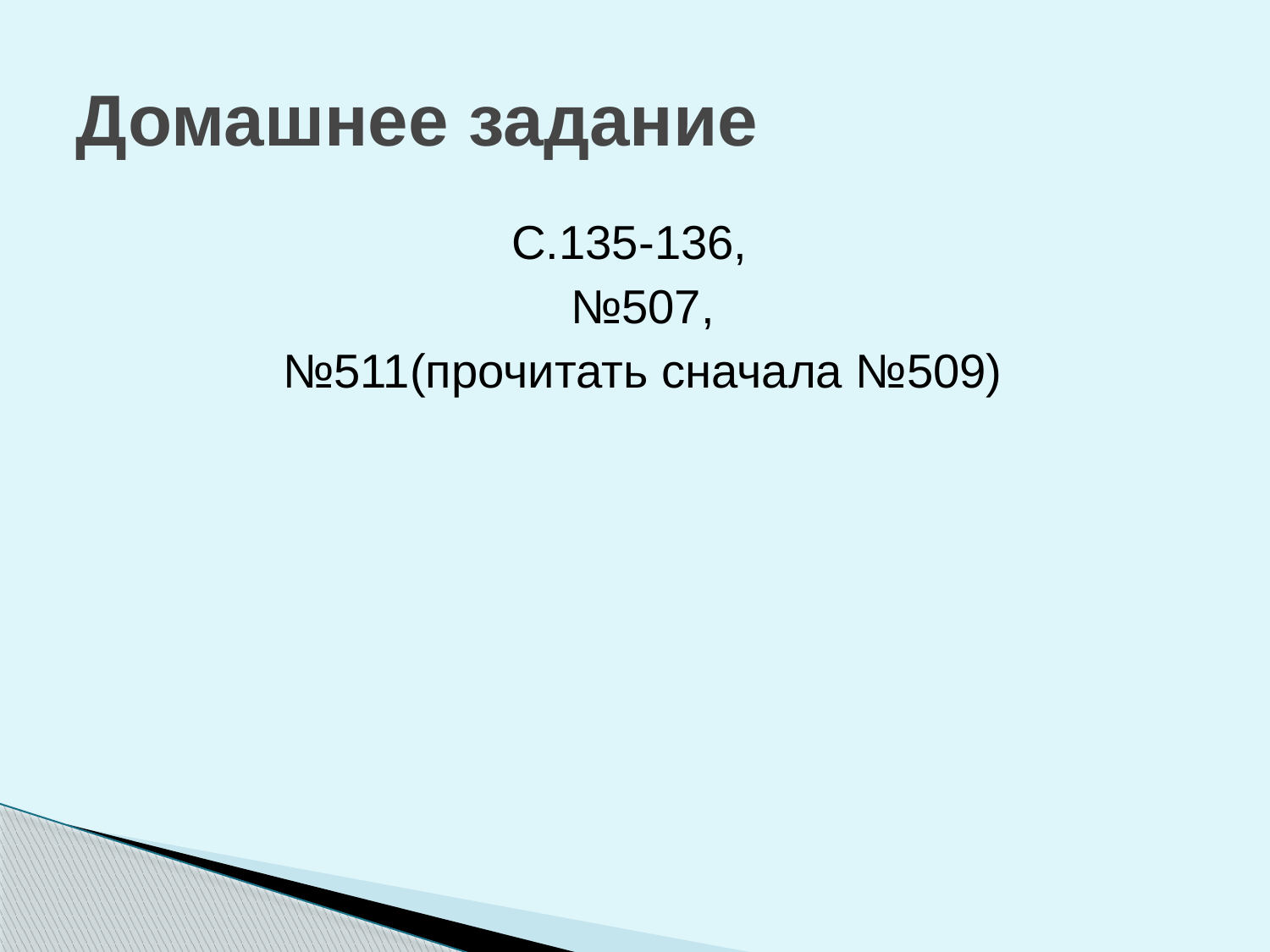

# Домашнее задание
С.135-136,
№507,
№511(прочитать сначала №509)